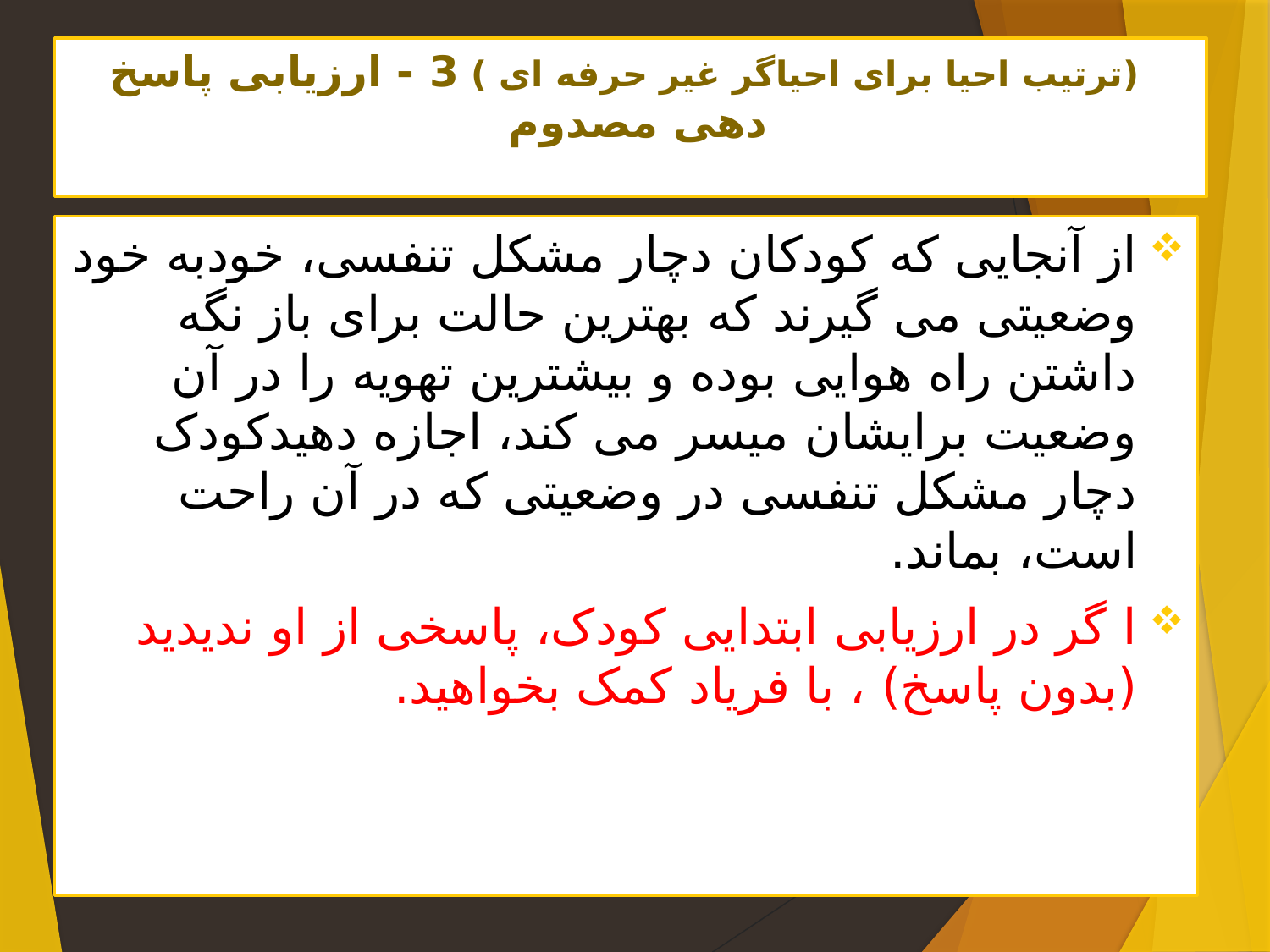

# (ترتیب احیا برای احیاگر غیر حرفه ای ) 3 - ارزیابی پاسخ دهی مصدوم
از آنجایی که کودکان دچار مشکل تنفسی، خودبه خود وضعیتی می گیرند که بهترین حالت برای باز نگه داشتن راه هوایی بوده و بیشترین تهویه را در آن وضعیت برایشان میسر می کند، اجازه دهیدکودک دچار مشکل تنفسی در وضعیتی که در آن راحت است، بماند.
ا گر در ارزیابی ابتدایی کودک، پاسخی از او ندیدید (بدون پاسخ) ، با فریاد کمک بخواهید.